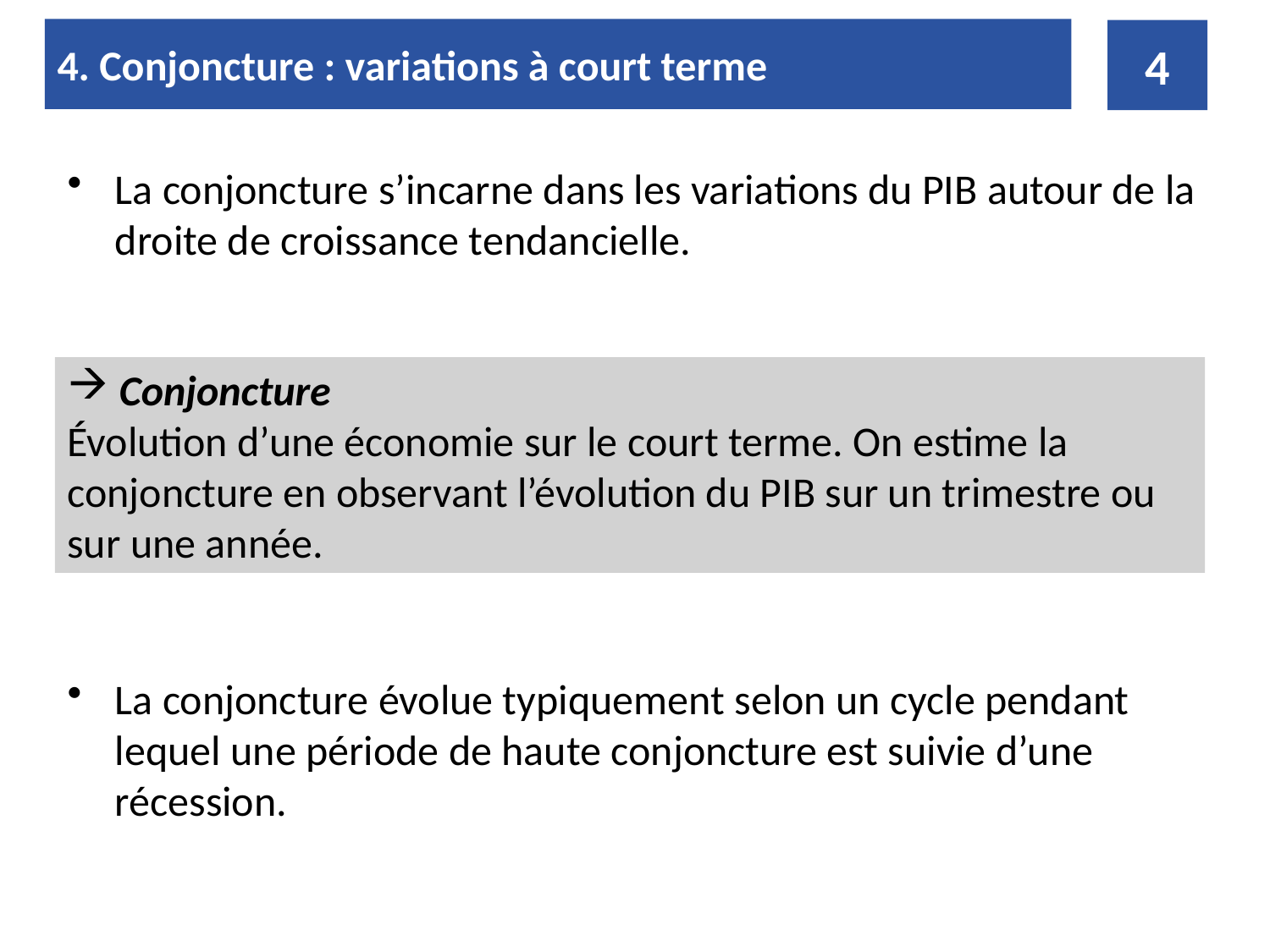

4. Conjoncture : variations à court terme
4

La conjoncture s’incarne dans les variations du PIB autour de la droite de croissance tendancielle.
 Conjoncture
Évolution d’une économie sur le court terme. On estime la conjoncture en observant l’évolution du PIB sur un trimestre ou sur une année.
La conjoncture évolue typiquement selon un cycle pendant lequel une période de haute conjoncture est suivie d’une récession.